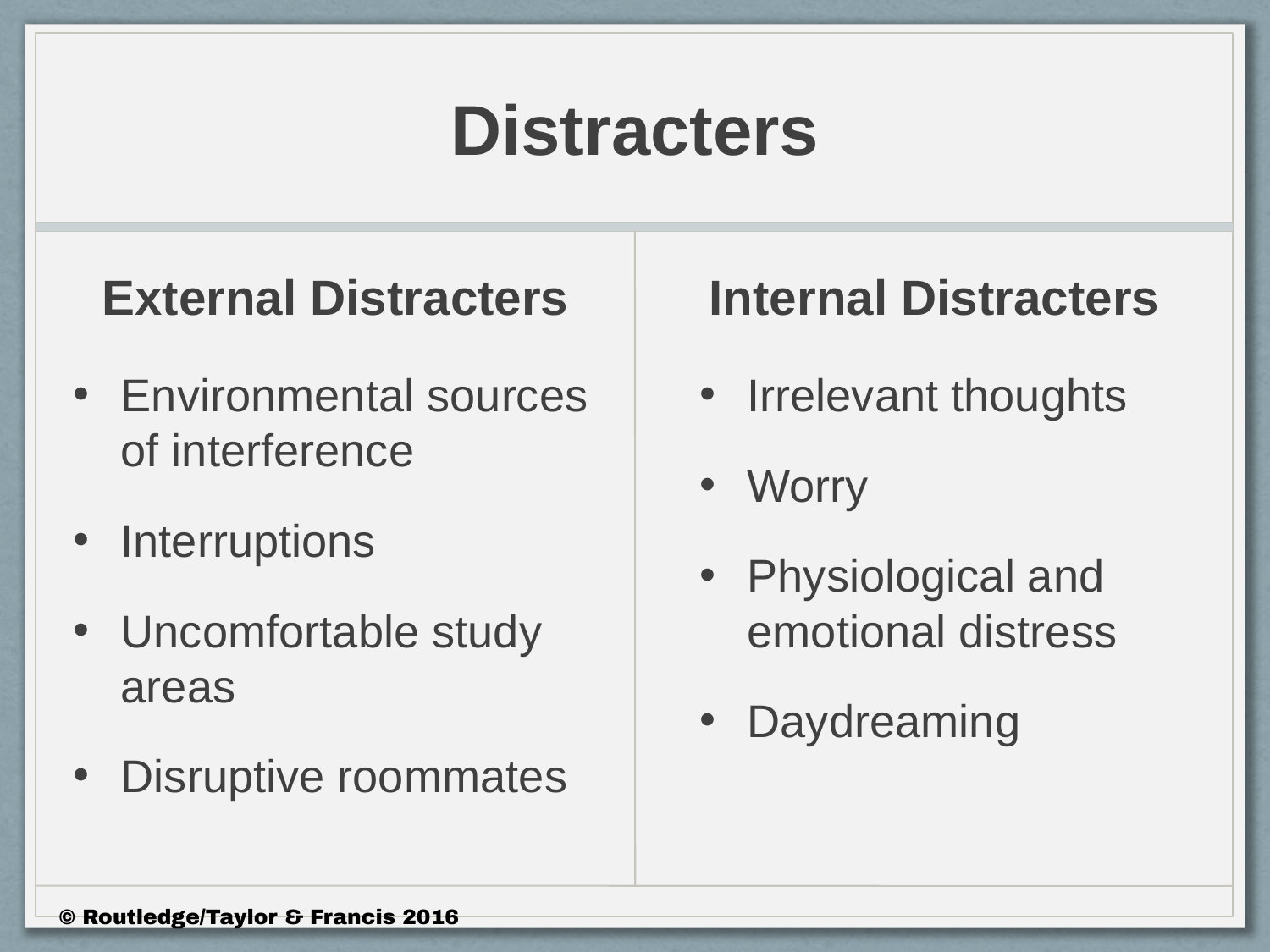

# Distracters
External Distracters
Internal Distracters
Environmental sources of interference
Interruptions
Uncomfortable study areas
Disruptive roommates
Irrelevant thoughts
Worry
Physiological and emotional distress
Daydreaming

© Routledge/Taylor & Francis 2016